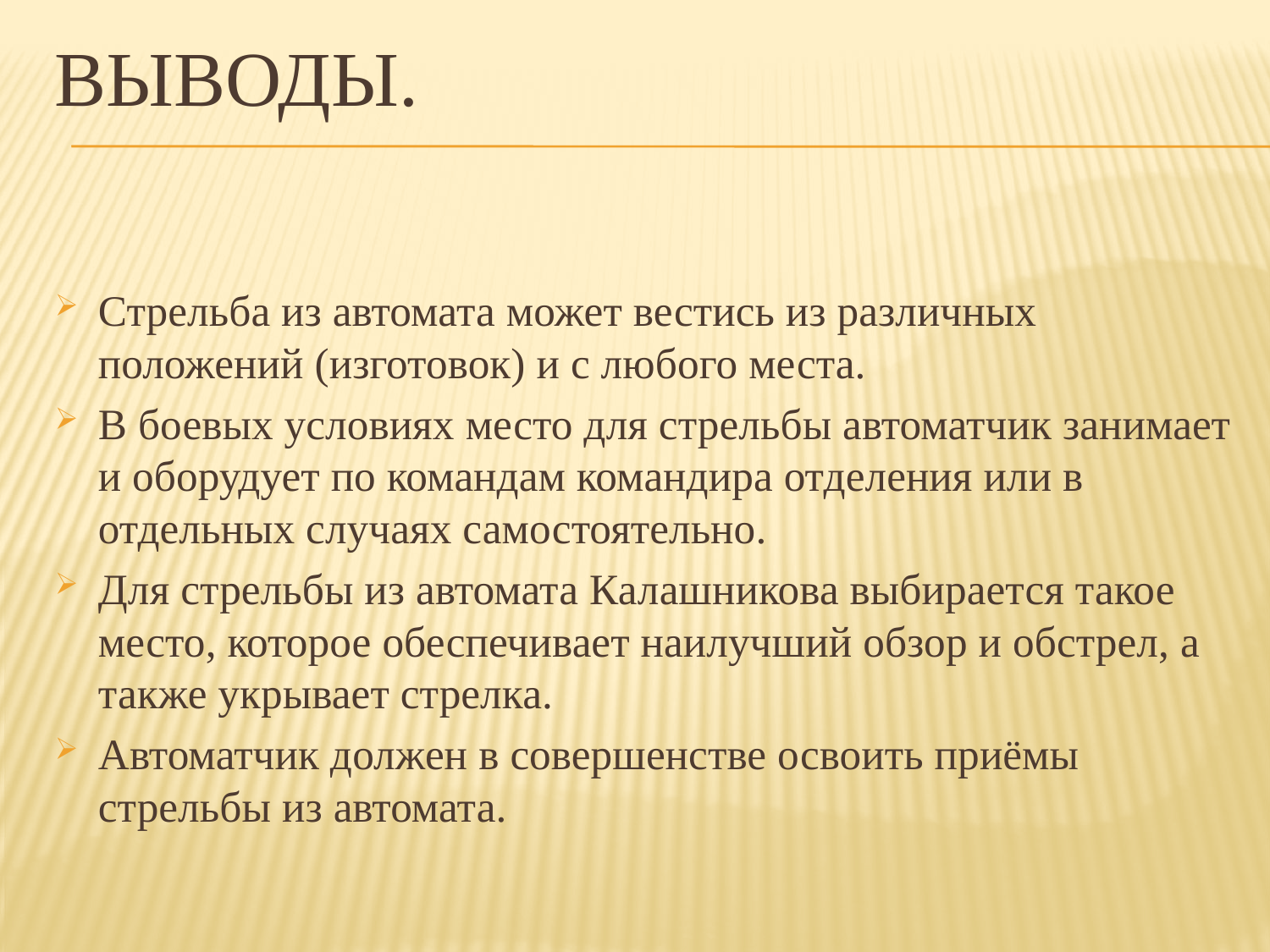

# Выводы.

Стрельба из автомата может вестись из различных положений (изготовок) и с любого места.
В боевых условиях место для стрельбы автоматчик занимает и оборудует по командам командира отделения или в отдельных случаях самостоятельно.
Для стрельбы из автомата Калашникова выбирается такое место, которое обеспечивает наилучший обзор и обстрел, а также укрывает стрелка.
Автоматчик должен в совершенстве освоить приёмы стрельбы из автомата.